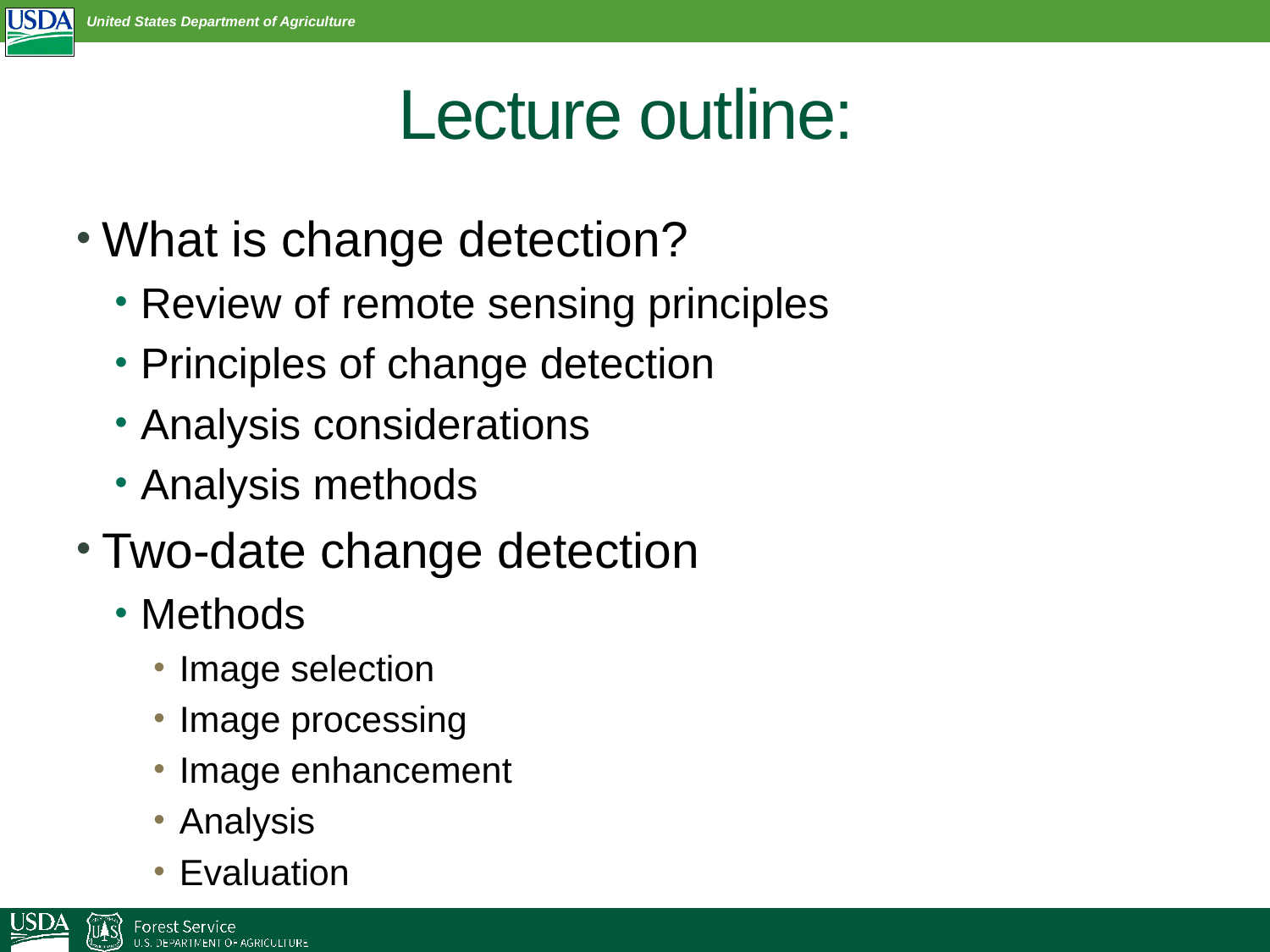

# Lecture outline:
What is change detection?
Review of remote sensing principles
Principles of change detection
Analysis considerations
Analysis methods
Two-date change detection
Methods
Image selection
Image processing
Image enhancement
Analysis
Evaluation